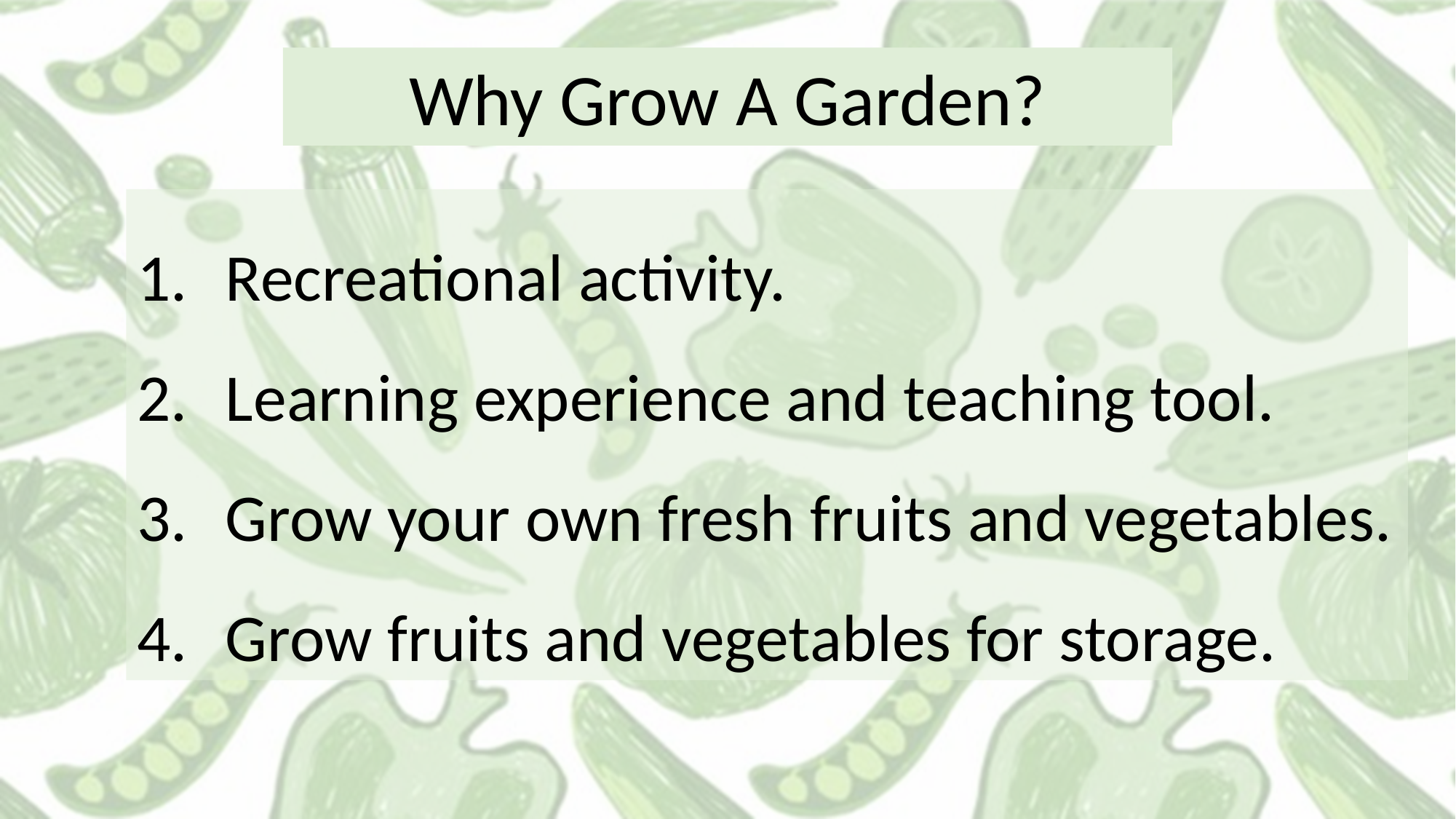

Why Grow A Garden?
Recreational activity.
Learning experience and teaching tool.
Grow your own fresh fruits and vegetables.
Grow fruits and vegetables for storage.